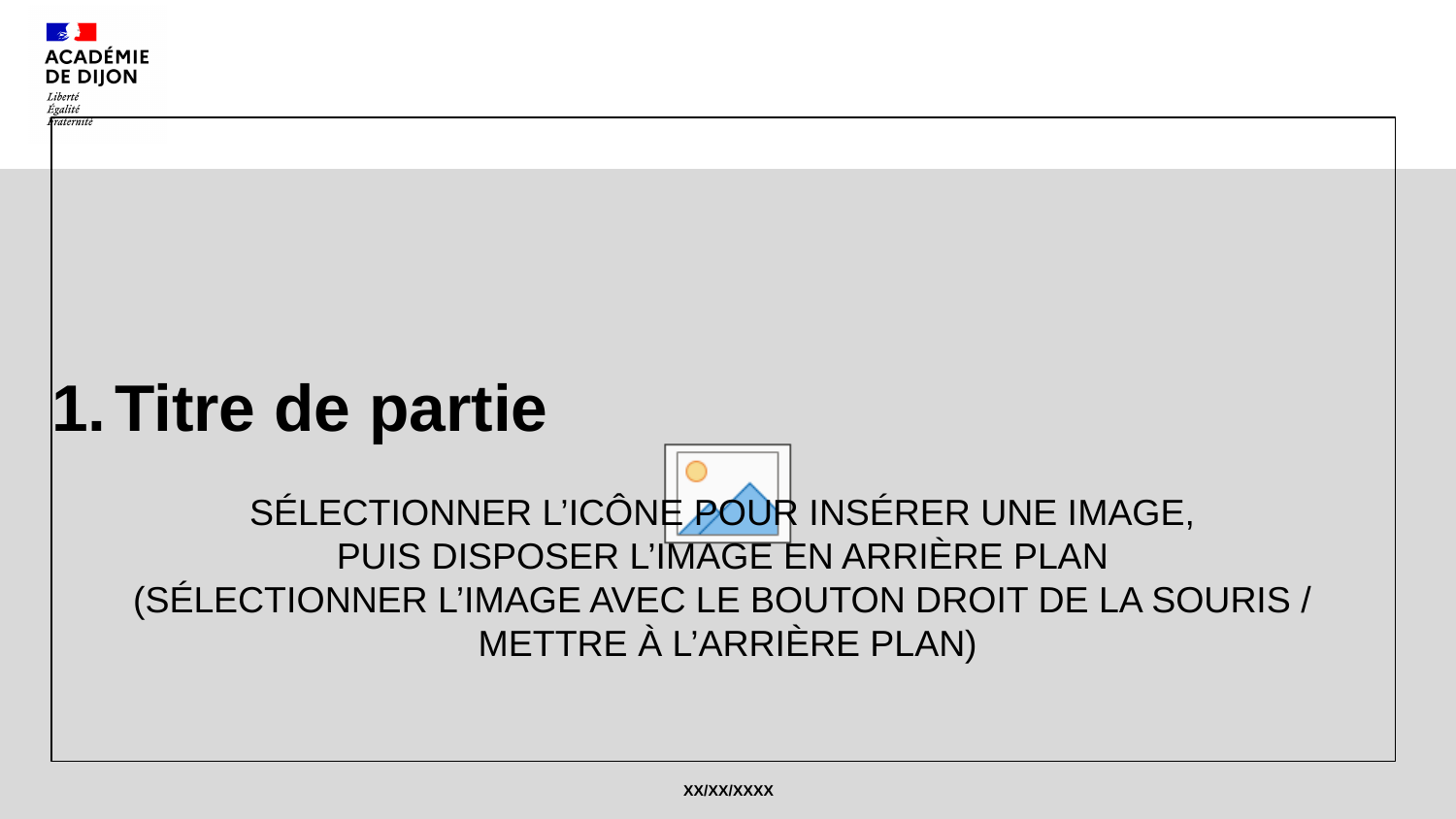

# Titre de partie

Intitulé de la direction/service interministérielle
4
XX/XX/XXXX